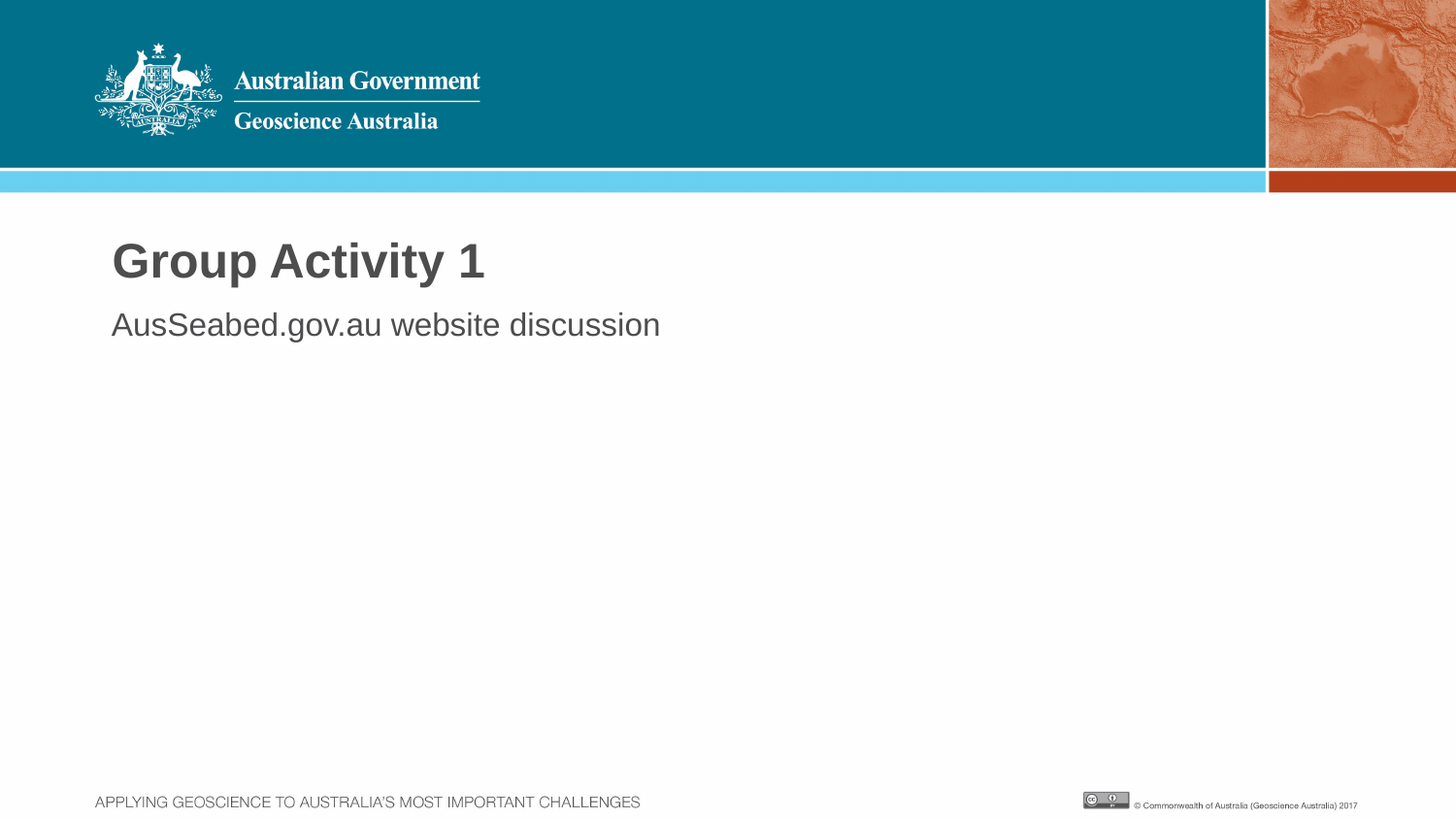

# Group Activity 1
AusSeabed.gov.au website discussion